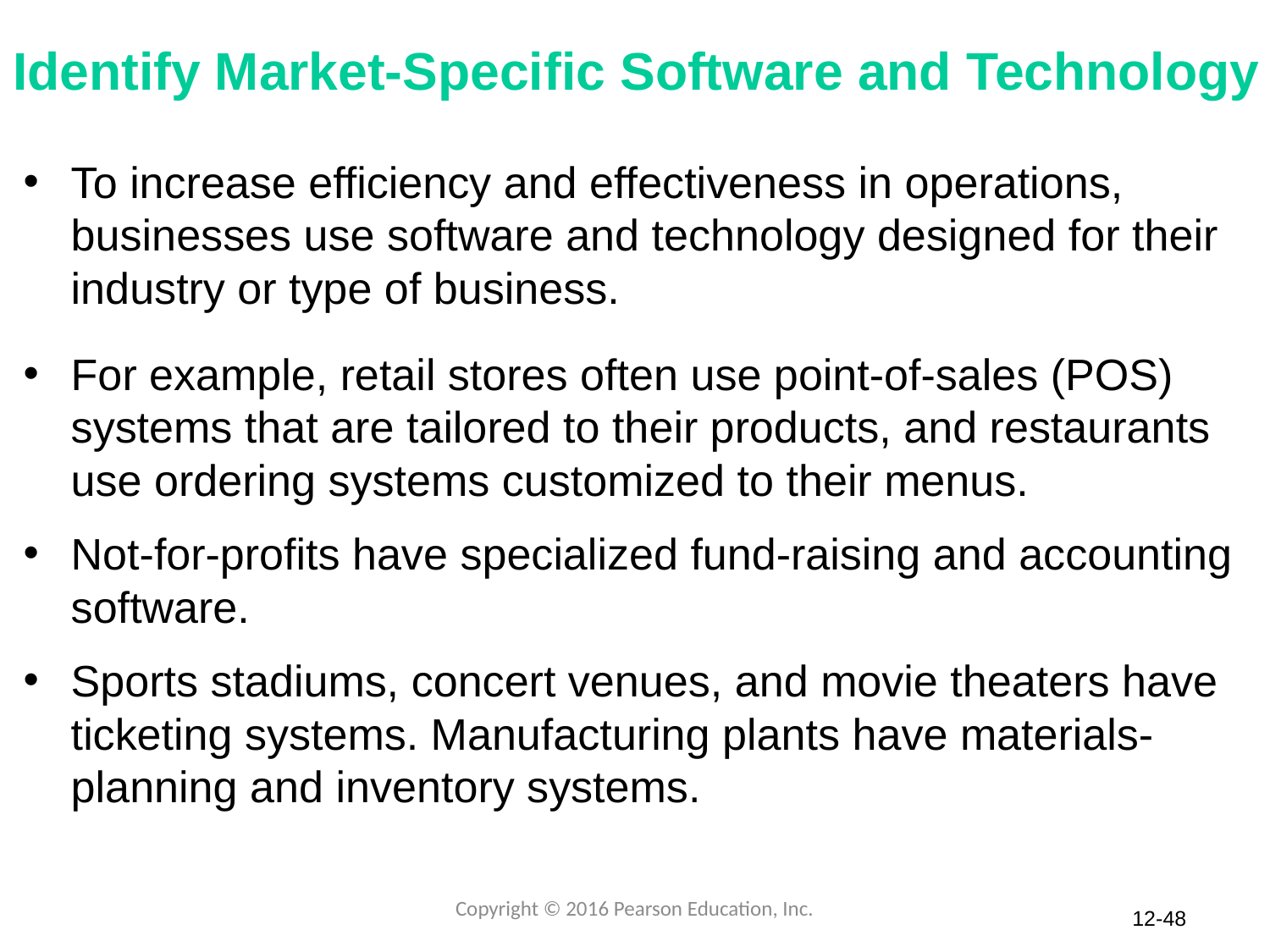

# Identify Market-Specific Software and Technology
To increase efficiency and effectiveness in operations, businesses use software and technology designed for their industry or type of business.

For example, retail stores often use point-of-sales (POS) systems that are tailored to their products, and restaurants use ordering systems customized to their menus.

Not-for-profits have specialized fund-raising and accounting software.

Sports stadiums, concert venues, and movie theaters have ticketing systems. Manufacturing plants have materials-planning and inventory systems.

Copyright © 2016 Pearson Education, Inc.